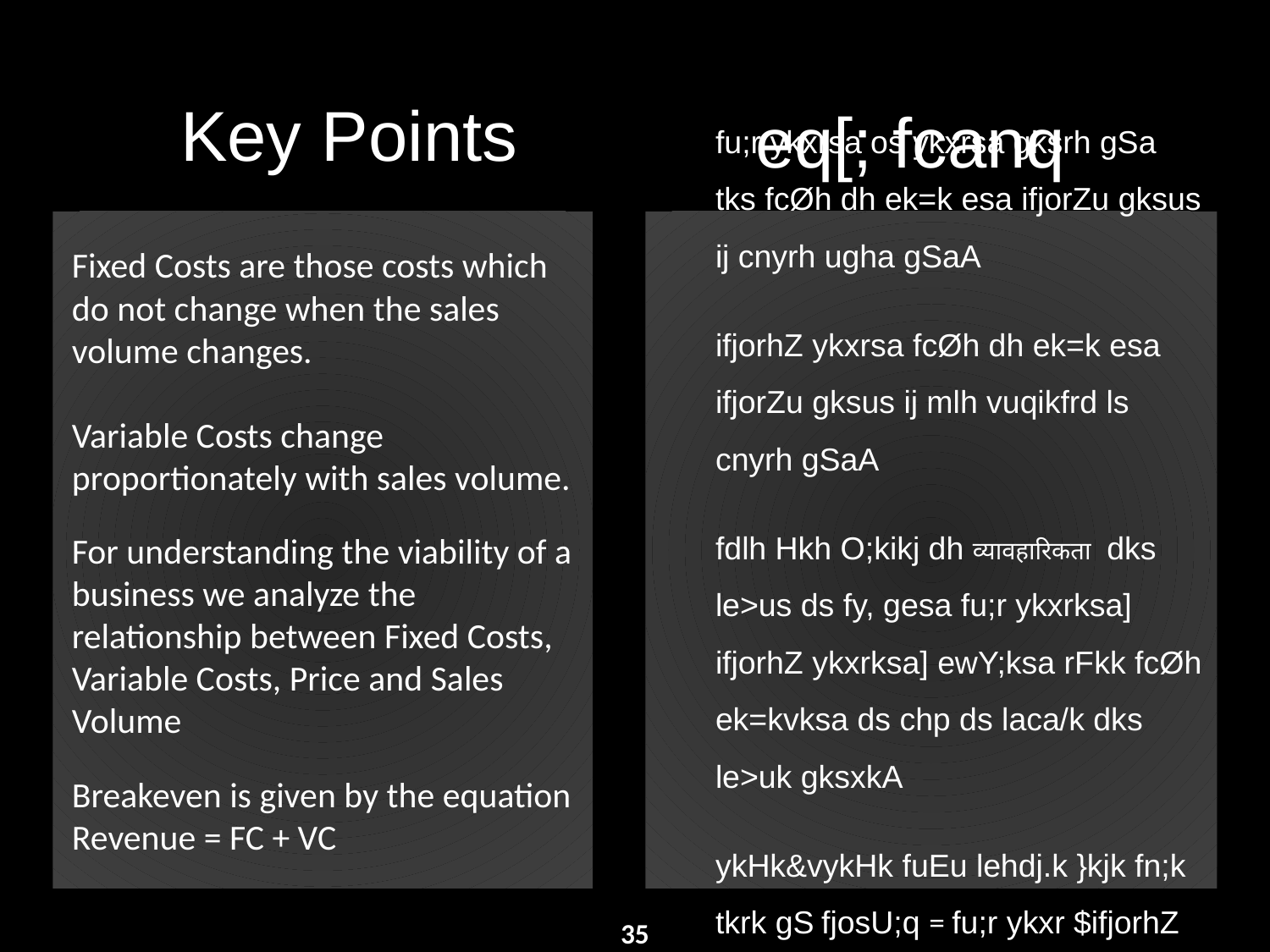

Key Points
eq[; fcanq
Fixed Costs are those costs which do not change when the sales volume changes.

Variable Costs change proportionately with sales volume.
For understanding the viability of a business we analyze the relationship between Fixed Costs, Variable Costs, Price and Sales Volume
Breakeven is given by the equation Revenue = FC + VC
fu;r ykxrsa os ykxrsa gksrh gSa tks fcØh dh ek=k esa ifjorZu gksus ij cnyrh ugha gSaA
ifjorhZ ykxrsa fcØh dh ek=k esa ifjorZu gksus ij mlh vuqikfrd ls cnyrh gSaA
fdlh Hkh O;kikj dh व्यावहारिकता  dks le>us ds fy, gesa fu;r ykxrksa] ifjorhZ ykxrksa] ewY;ksa rFkk fcØh ek=kvksa ds chp ds laca/k dks le>uk gksxkA
ykHk&vykHk fuEu lehdj.k }kjk fn;k tkrk gS fjosU;q = fu;r ykxr $ifjorhZ ykxr
35